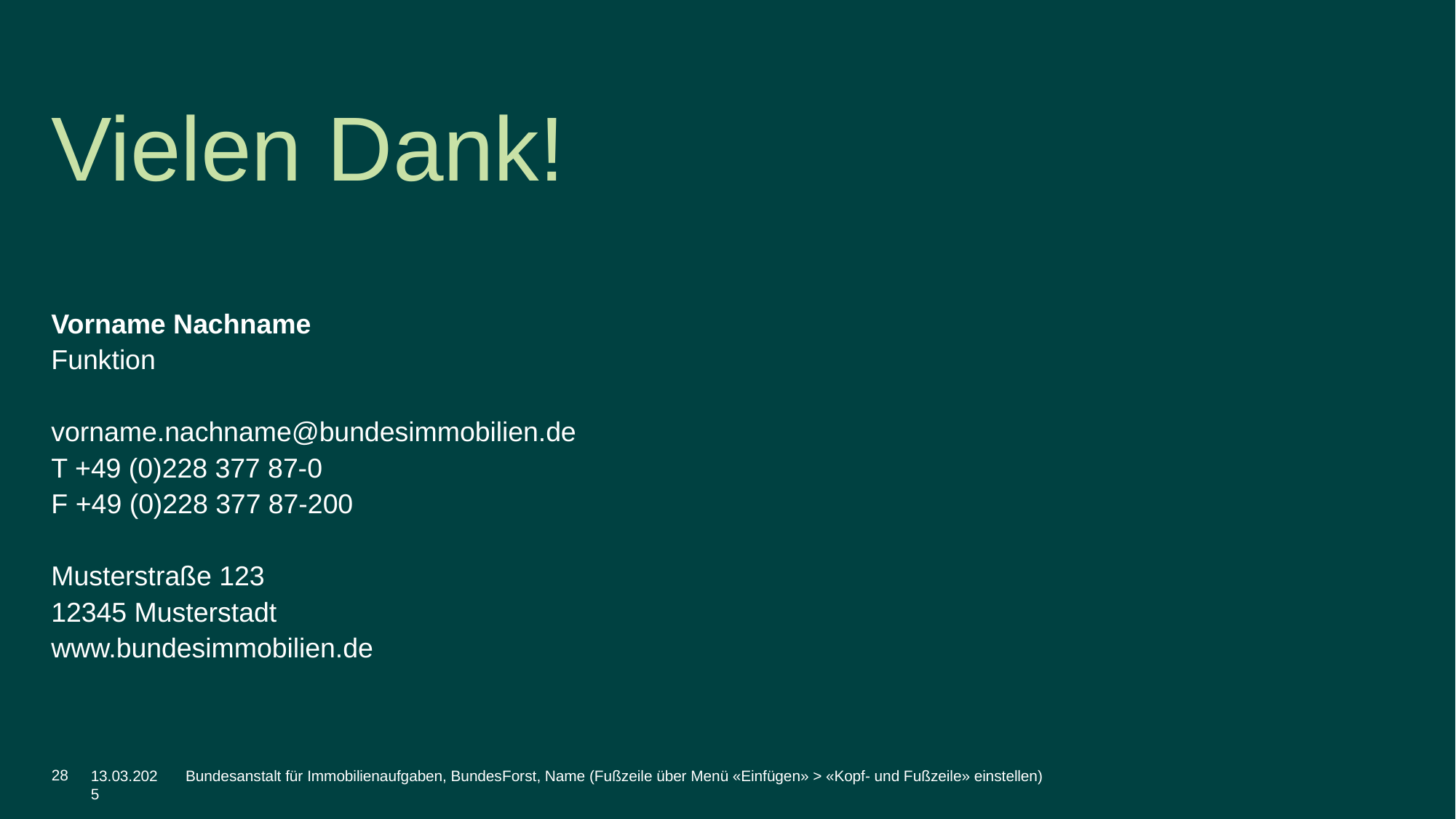

# Vielen Dank!
Vorname Nachname
Funktion

vorname.nachname@bundesimmobilien.de
T +49 (0)228 377 87-0
F +49 (0)228 377 87-200

Musterstraße 123
12345 Musterstadt
www.bundesimmobilien.de

28
13.03.2025
Bundesanstalt für Immobilienaufgaben, BundesForst, Name (Fußzeile über Menü «Einfügen» > «Kopf- und Fußzeile» einstellen)